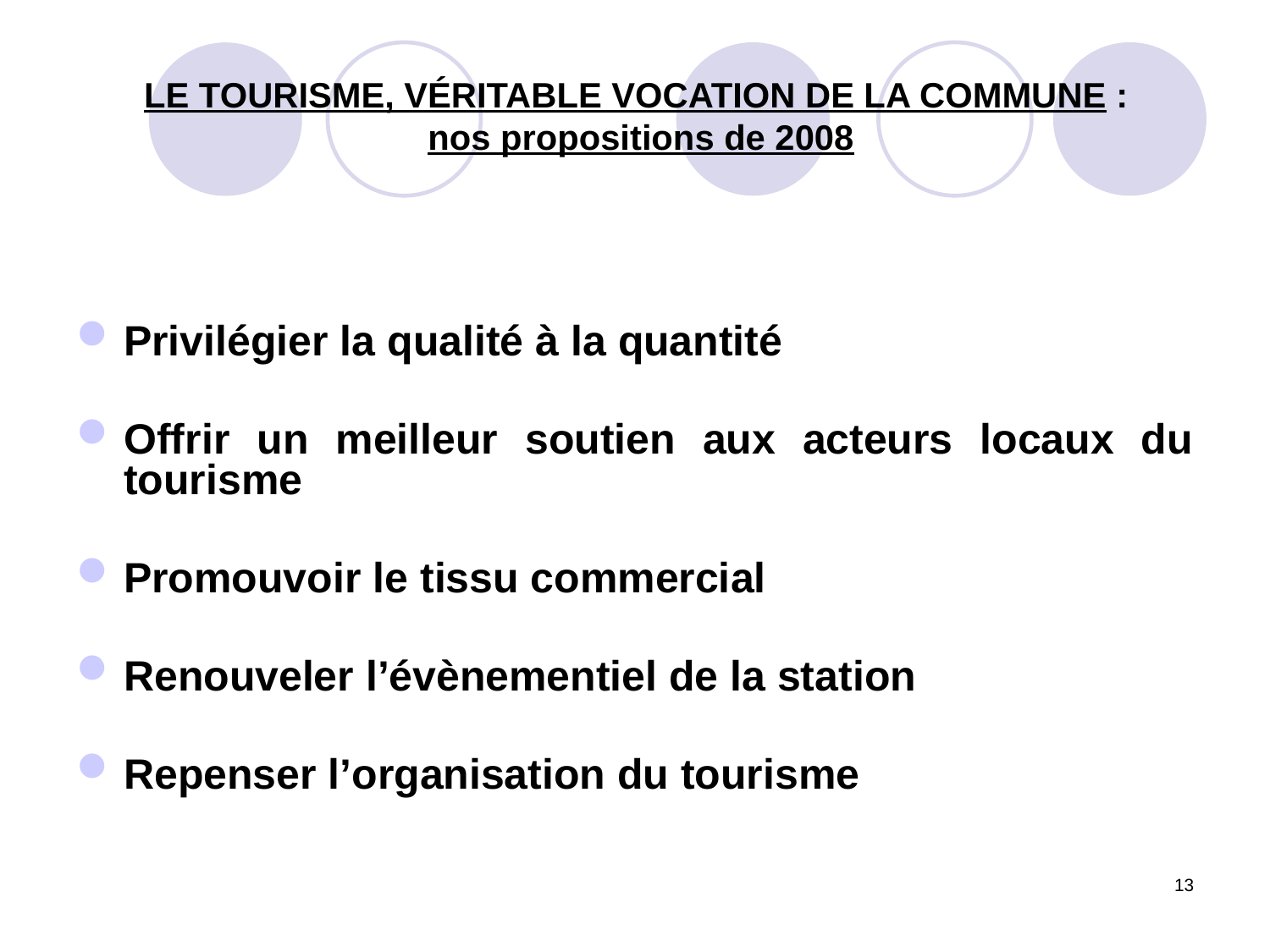

# LE TOURISME, VÉRITABLE VOCATION DE LA COMMUNE : nos propositions de 2008

Privilégier la qualité à la quantité

Offrir un meilleur soutien aux acteurs locaux du tourisme

Promouvoir le tissu commercial

Renouveler l’évènementiel de la station

Repenser l’organisation du tourisme
13